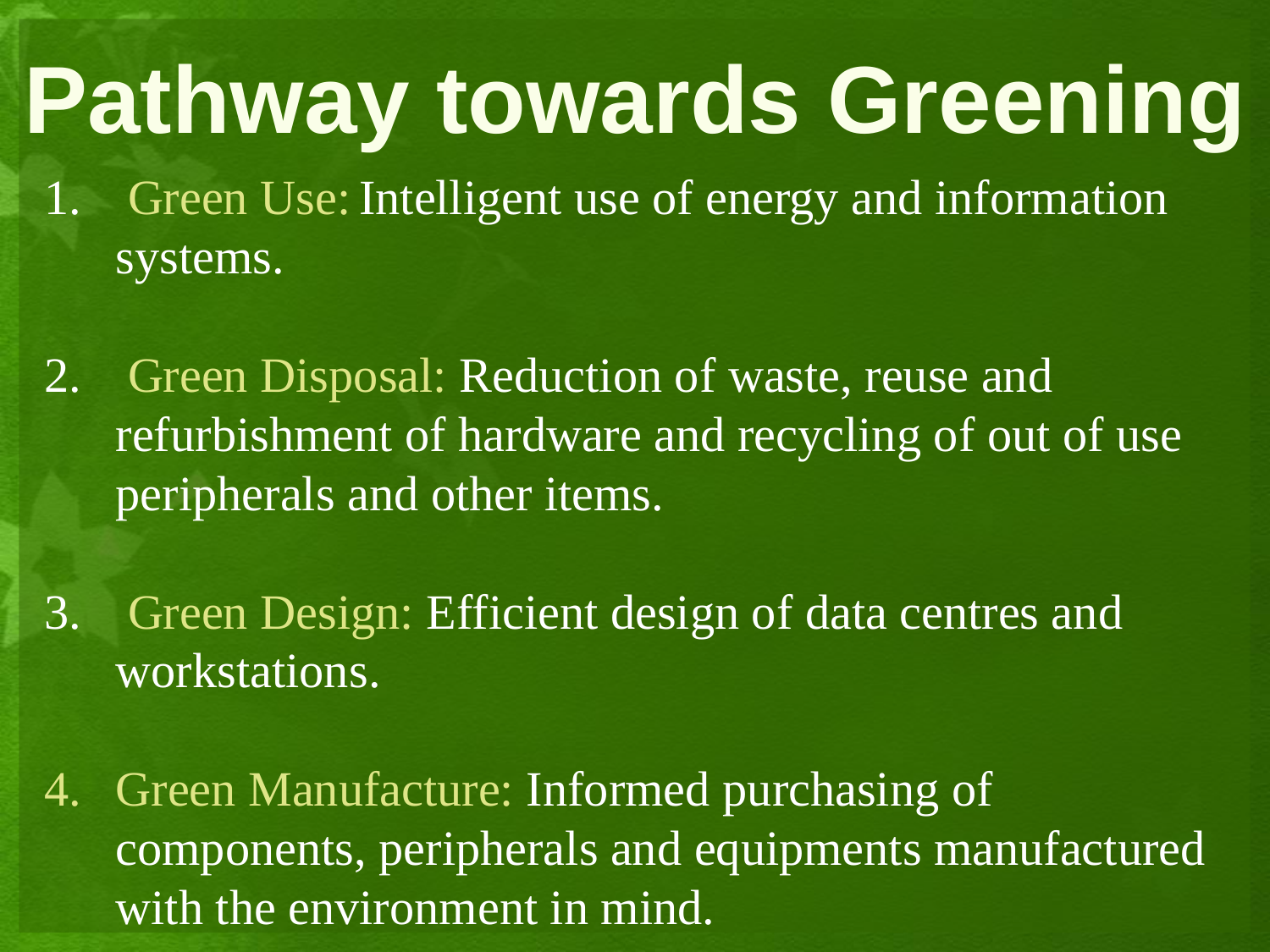

Pathway towards Greening
 Green Use: Intelligent use of energy and information systems.

 Green Disposal: Reduction of waste, reuse and refurbishment of hardware and recycling of out of use peripherals and other items.

 Green Design: Efficient design of data centres and workstations.

Green Manufacture: Informed purchasing of components, peripherals and equipments manufactured with the environment in mind.